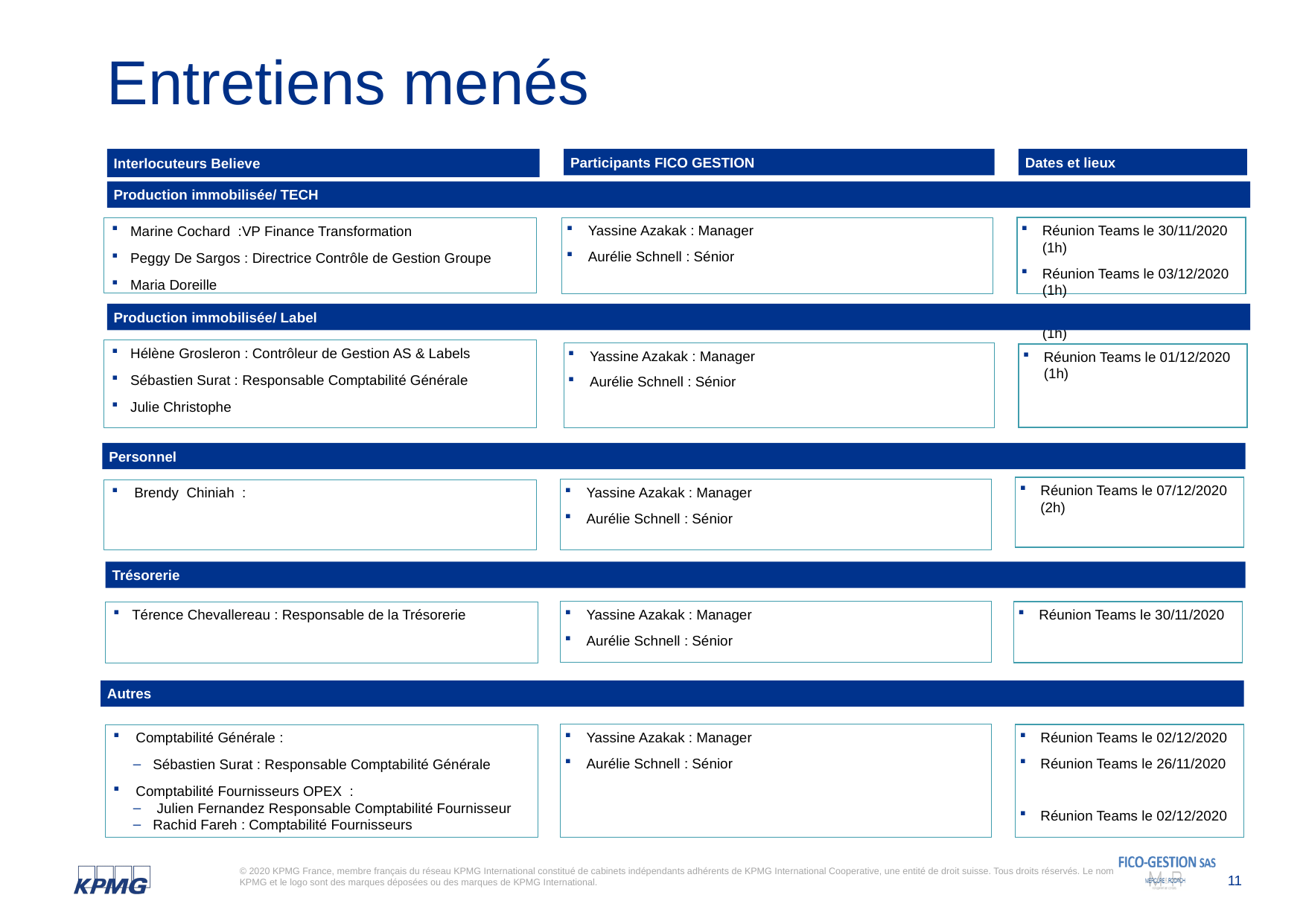

Entretiens menés
Interlocuteurs Believe
Dates et lieux
Participants FICO GESTION
Production immobilisée/ TECH
Yassine Azakak : Manager
Aurélie Schnell : Sénior

Réunion Teams le 30/11/2020 (1h)
Réunion Teams le 03/12/2020 (1h)
Réunion Teams le 07/12/2020  (1h)

Marine Cochard  :VP Finance Transformation
Peggy De Sargos : Directrice Contrôle de Gestion Groupe
Maria Doreille
Production immobilisée/ Label
Hélène Grosleron : Contrôleur de Gestion AS & Labels
Sébastien Surat : Responsable Comptabilité Générale
Julie Christophe
Yassine Azakak : Manager
Aurélie Schnell : Sénior

Réunion Teams le 01/12/2020 (1h)

Personnel
Réunion Teams le 07/12/2020 (2h)

 Brendy  Chiniah  :
Yassine Azakak : Manager
Aurélie Schnell : Sénior

Trésorerie
Térence Chevallereau : Responsable de la Trésorerie
Yassine Azakak : Manager
Aurélie Schnell : Sénior

Réunion Teams le 30/11/2020
Autres
 Comptabilité Générale :
Sébastien Surat : Responsable Comptabilité Générale
 Comptabilité Fournisseurs OPEX  :
 Julien Fernandez Responsable Comptabilité Fournisseur
Rachid Fareh : Comptabilité Fournisseurs
Yassine Azakak : Manager
Aurélie Schnell : Sénior

Réunion Teams le 02/12/2020
Réunion Teams le 26/11/2020

Réunion Teams le 02/12/2020